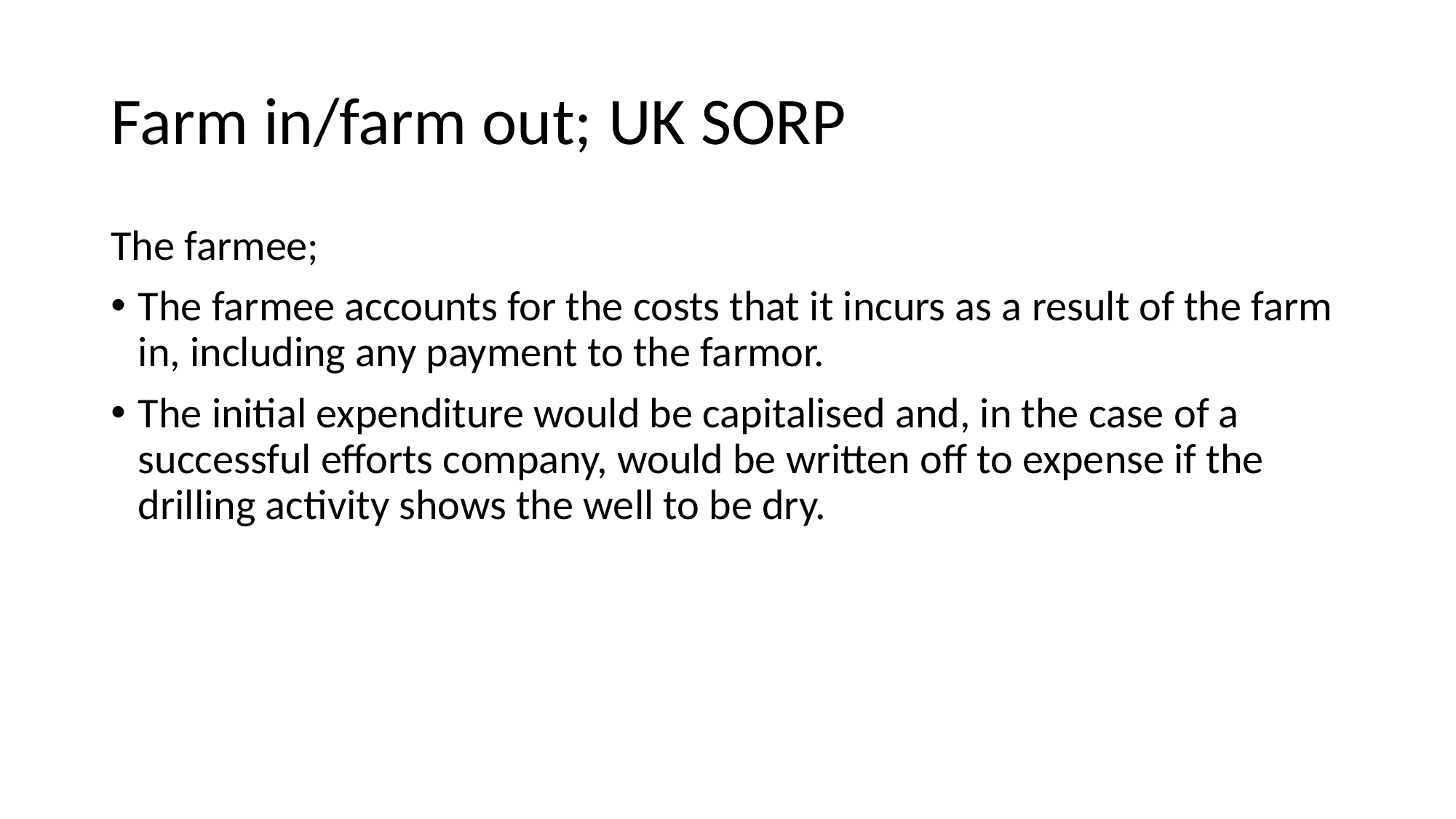

# Farm in/farm out; UK SORP
The farmee;
The farmee accounts for the costs that it incurs as a result of the farm in, including any payment to the farmor.
The initial expenditure would be capitalised and, in the case of a successful efforts company, would be written off to expense if the drilling activity shows the well to be dry.